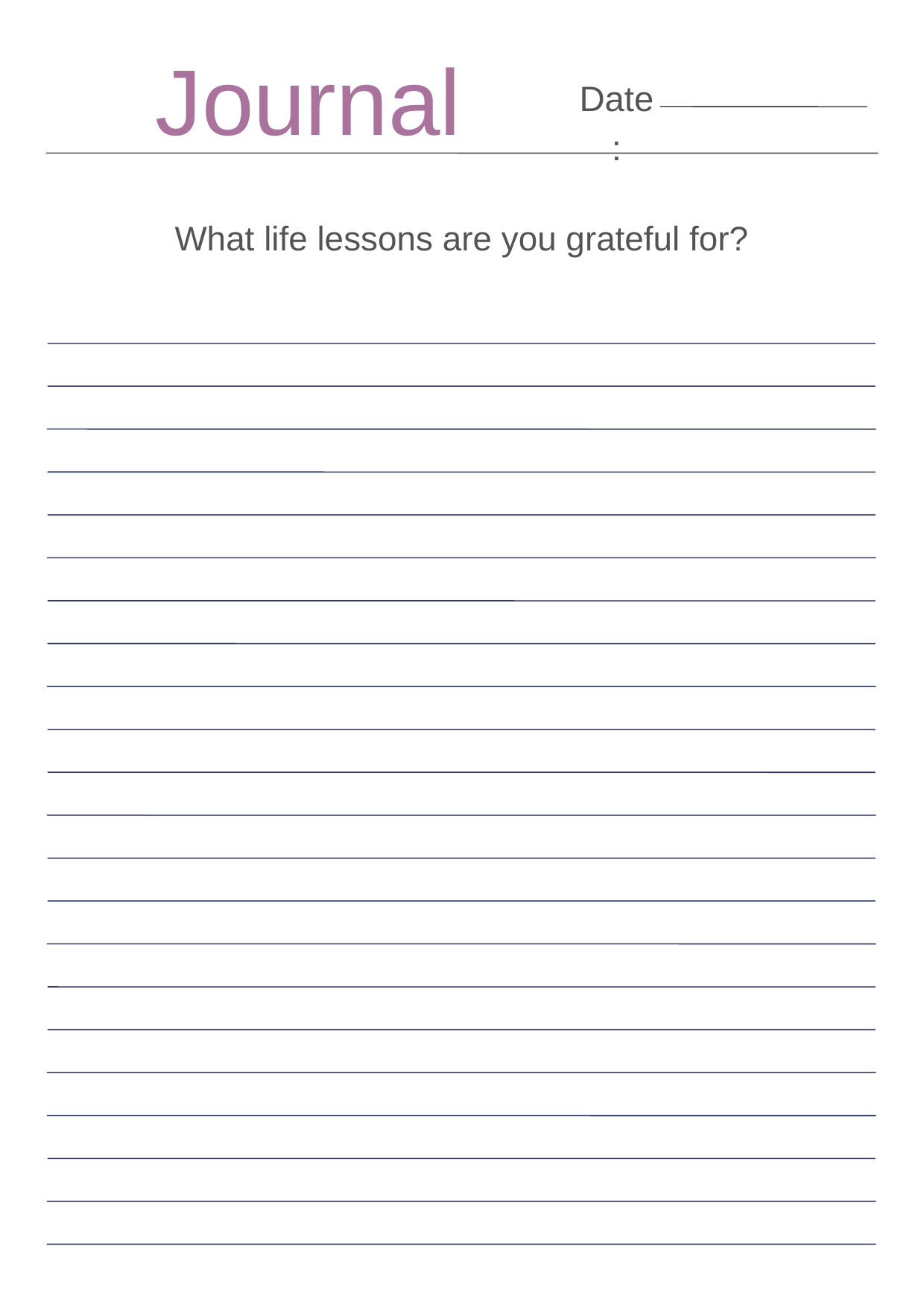

Journal
Date:

What life lessons are you grateful for?